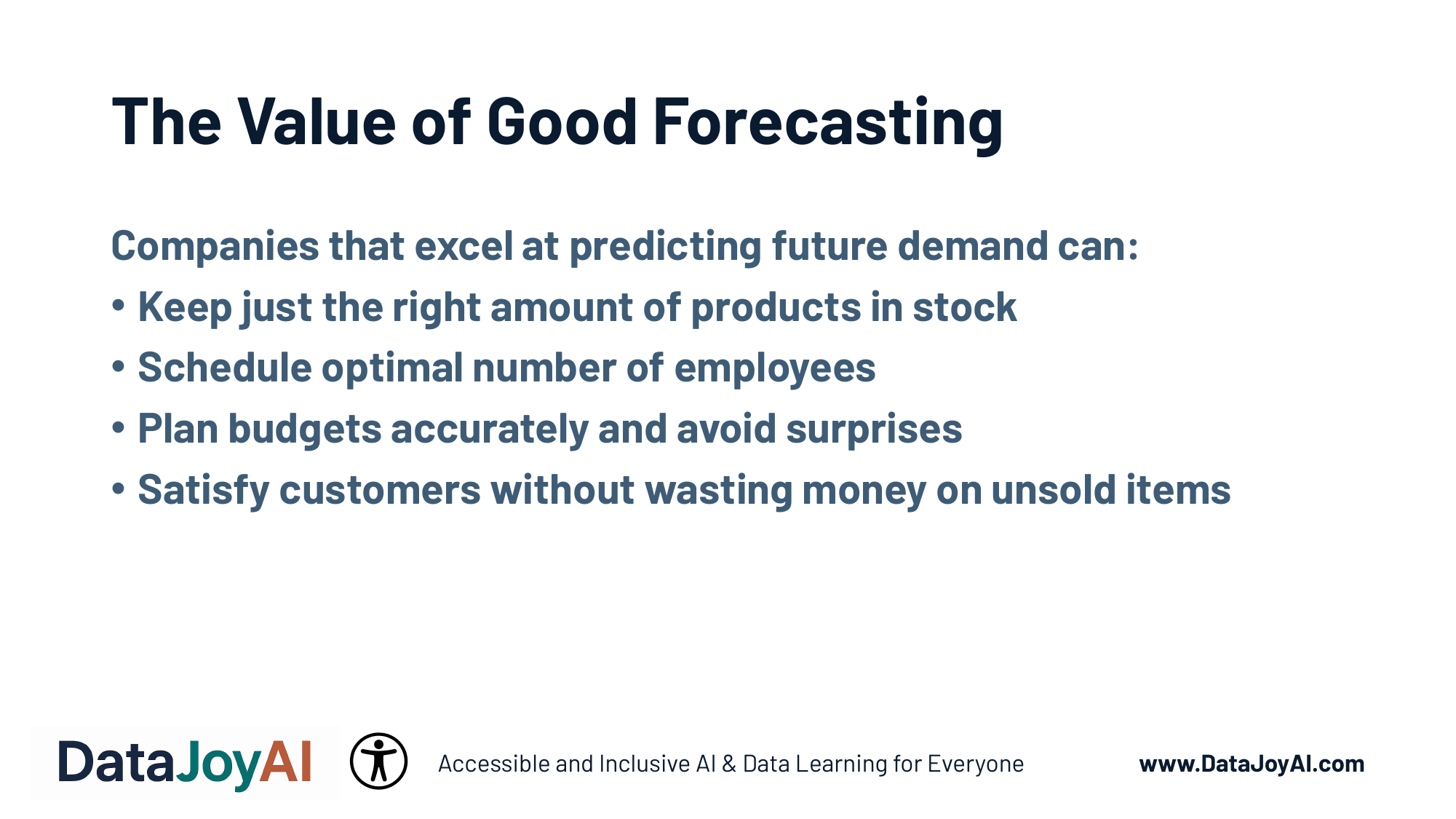

# The Value of Good Forecasting
Companies that excel at predicting future demand can:
Keep just the right amount of products in stock
Schedule optimal number of employees
Plan budgets accurately and avoid surprises
Satisfy customers without wasting money on unsold items